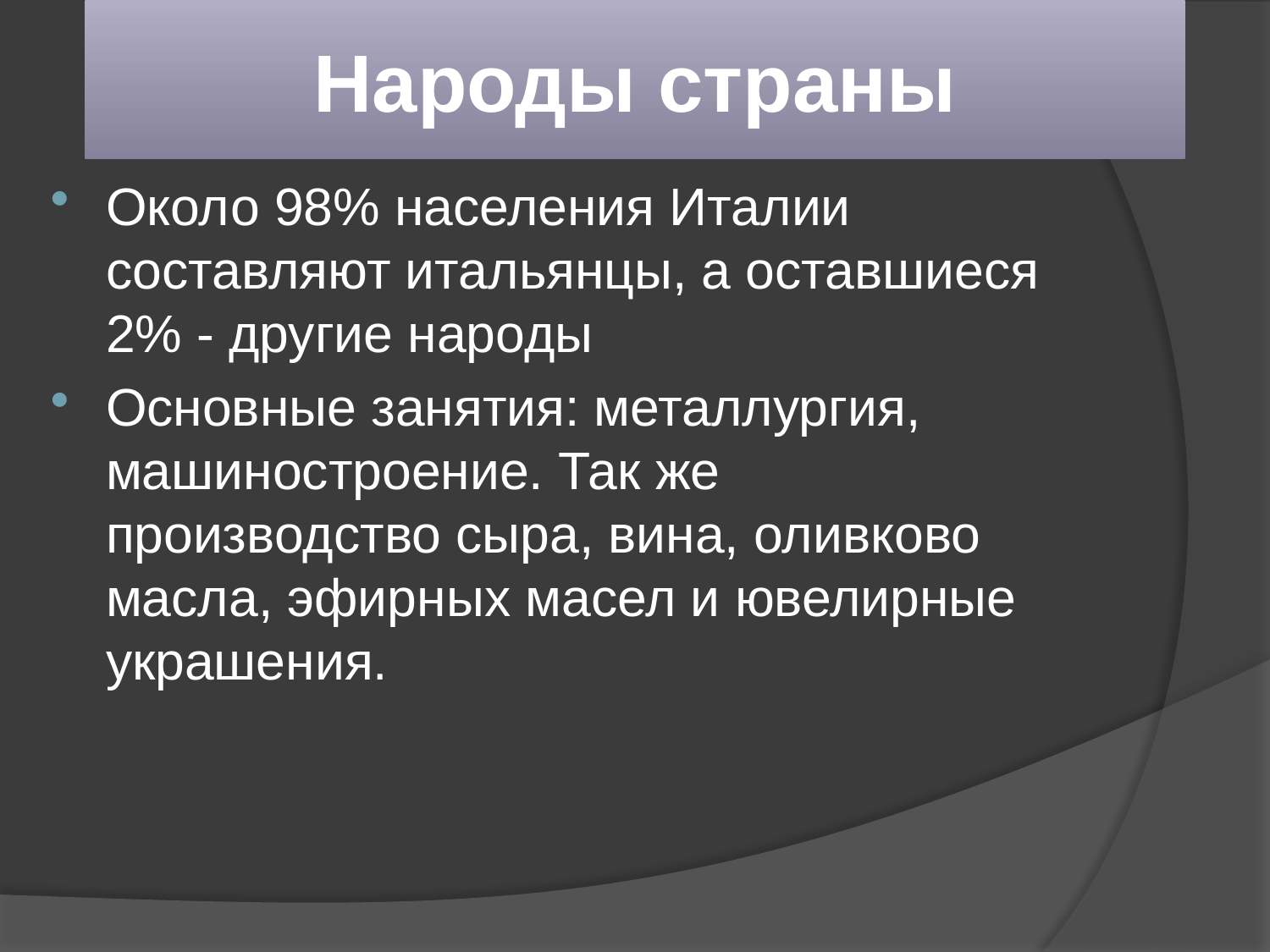

# Народы страны
Около 98% населения Италии составляют итальянцы, а оставшиеся 2% - другие народы
Основные занятия: металлургия, машиностроение. Так же производство сыра, вина, оливково масла, эфирных масел и ювелирные украшения.